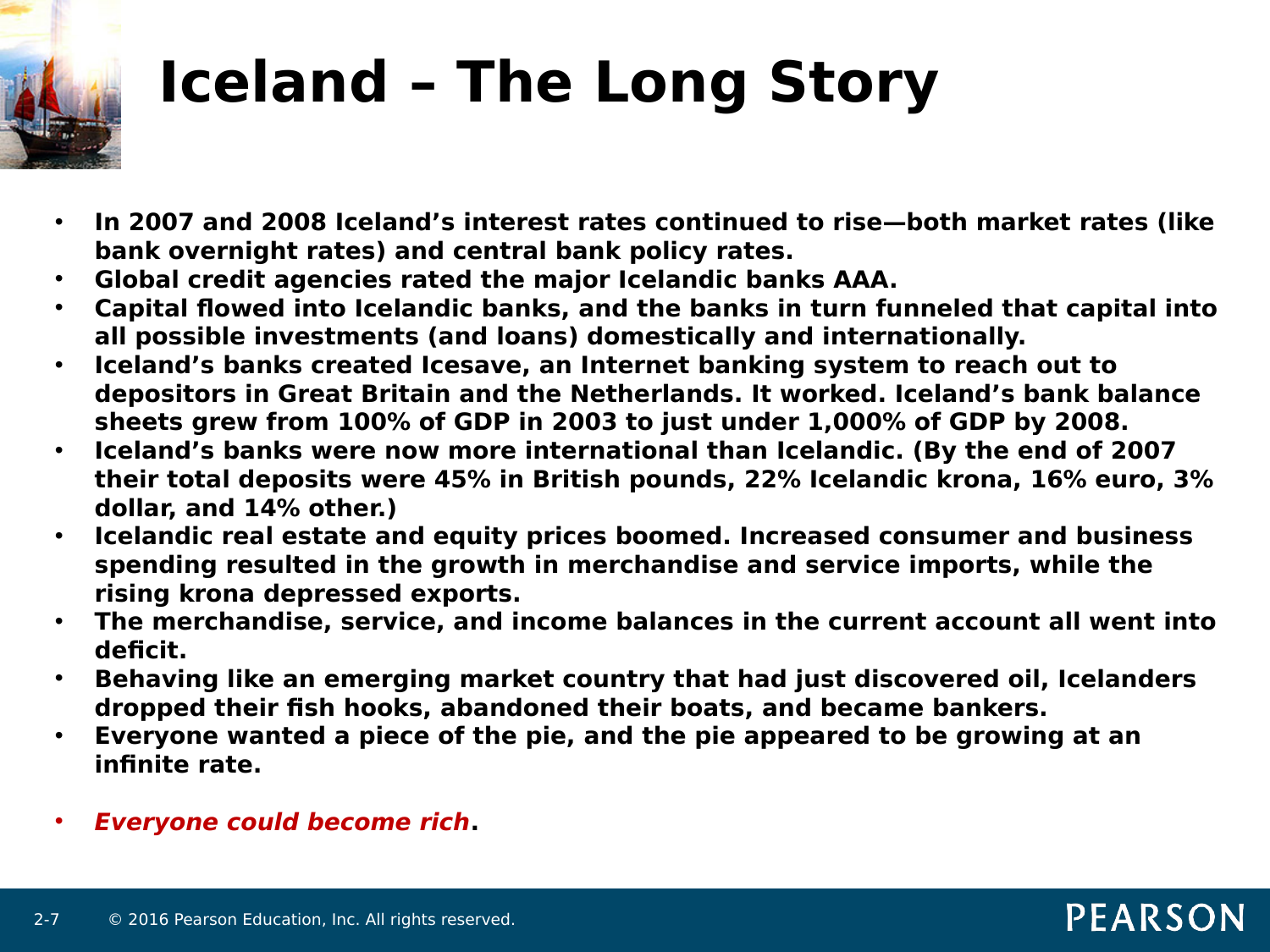

# Iceland – The Long Story
In 2007 and 2008 Iceland’s interest rates continued to rise—both market rates (like bank overnight rates) and central bank policy rates.
Global credit agencies rated the major Icelandic banks AAA.
Capital flowed into Icelandic banks, and the banks in turn funneled that capital into all possible investments (and loans) domestically and internationally.
Iceland’s banks created Icesave, an Internet banking system to reach out to depositors in Great Britain and the Netherlands. It worked. Iceland’s bank balance sheets grew from 100% of GDP in 2003 to just under 1,000% of GDP by 2008.
Iceland’s banks were now more international than Icelandic. (By the end of 2007 their total deposits were 45% in British pounds, 22% Icelandic krona, 16% euro, 3% dollar, and 14% other.)
Icelandic real estate and equity prices boomed. Increased consumer and business spending resulted in the growth in merchandise and service imports, while the rising krona depressed exports.
The merchandise, service, and income balances in the current account all went into deficit.
Behaving like an emerging market country that had just discovered oil, Icelanders dropped their fish hooks, abandoned their boats, and became bankers.
Everyone wanted a piece of the pie, and the pie appeared to be growing at an infinite rate.

Everyone could become rich.